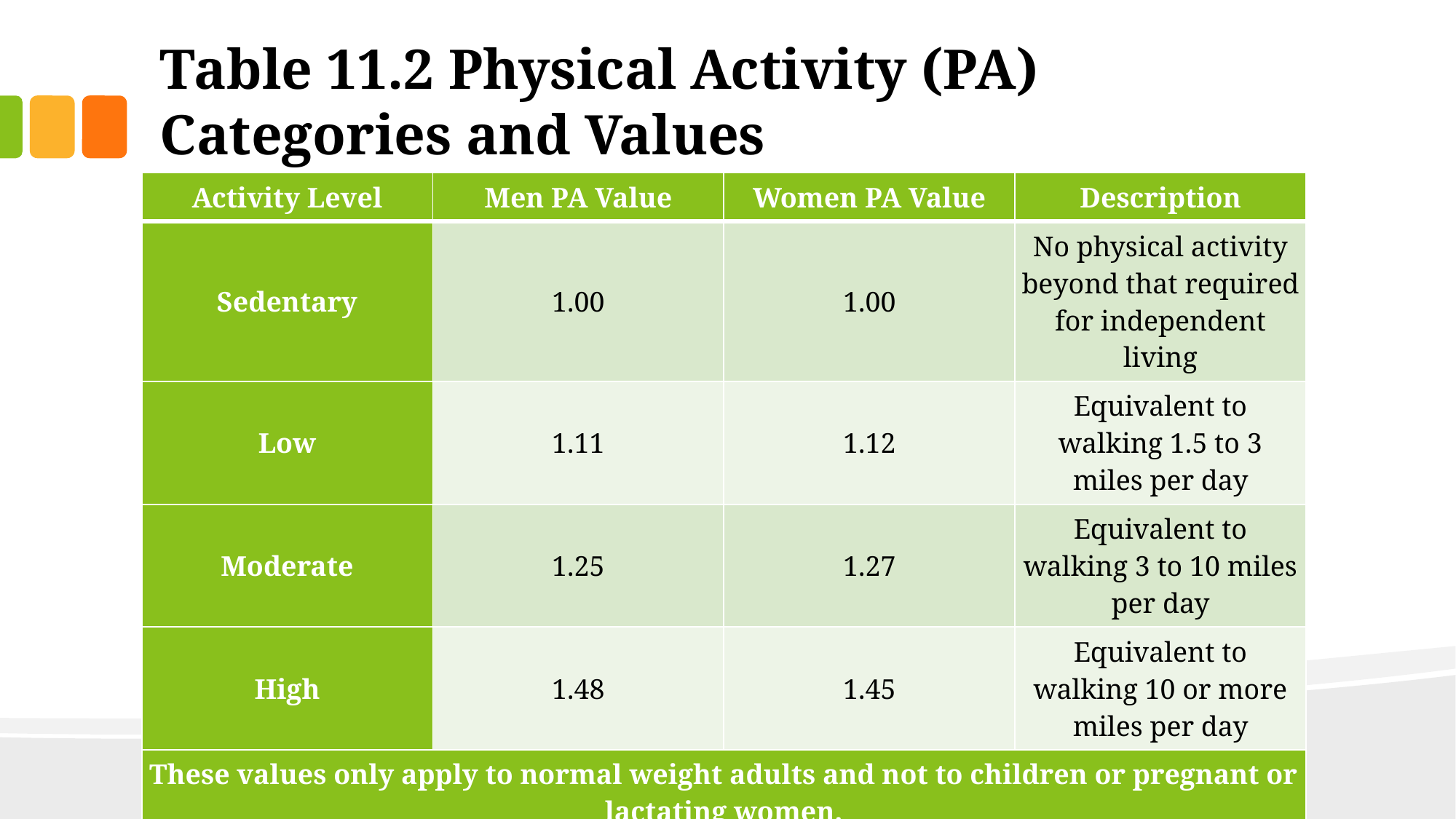

# Table 11.2 Physical Activity (PA) Categories and Values
| Activity Level | Men PA Value | Women PA Value | Description |
| --- | --- | --- | --- |
| Sedentary | 1.00 | 1.00 | No physical activity beyond that required for independent living |
| Low | 1.11 | 1.12 | Equivalent to walking 1.5 to 3 miles per day |
| Moderate | 1.25 | 1.27 | Equivalent to walking 3 to 10 miles per day |
| High | 1.48 | 1.45 | Equivalent to walking 10 or more miles per day |
| These values only apply to normal weight adults and not to children or pregnant or lactating women. |  |  |  |

Source: U.S. Department of Health and Human Services. Physical Activity Guidelines for Americans, 2nd edition. Washington, DC: U.S. Department of Health and Human Services; 2018.